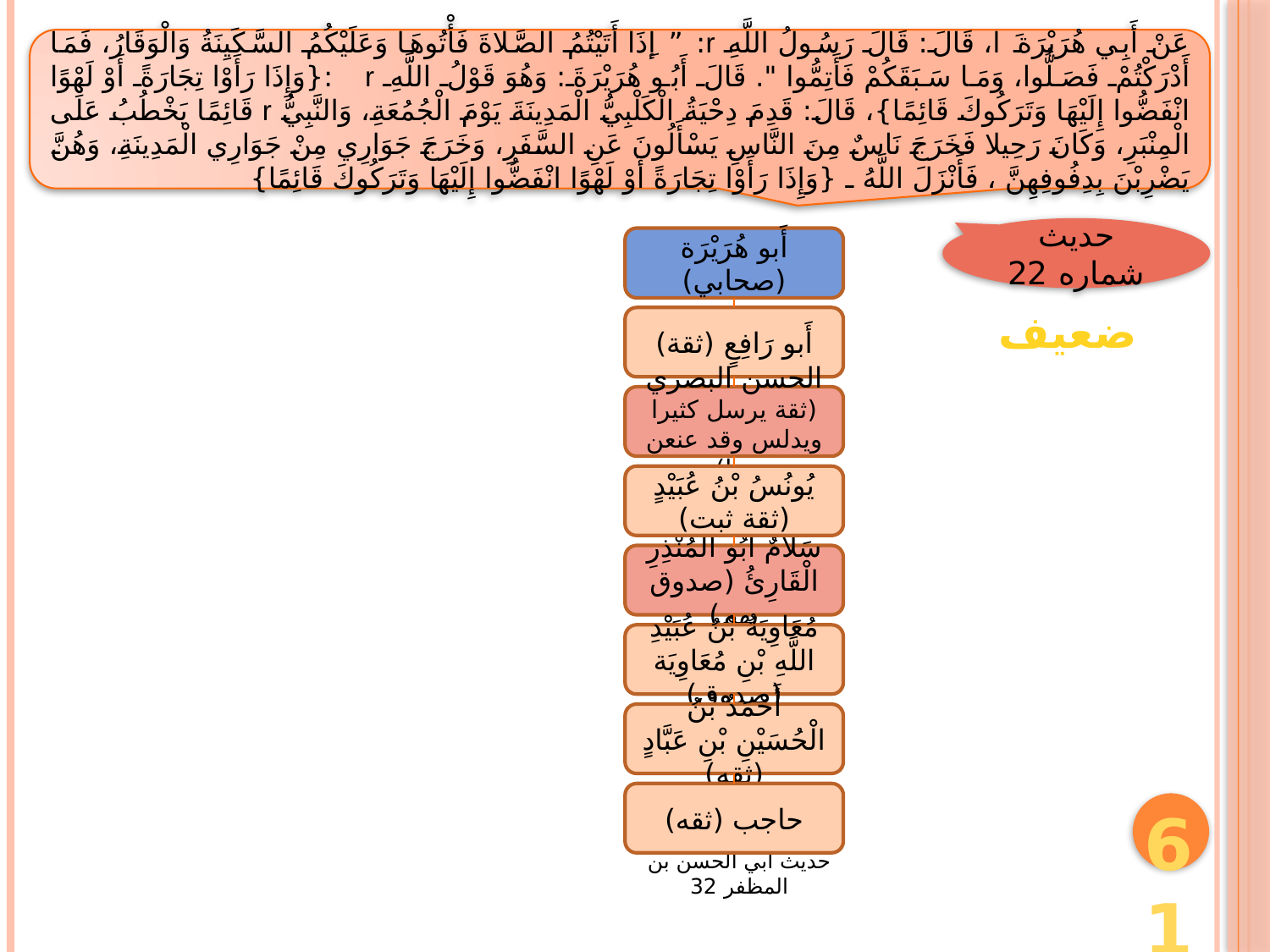

عَنْ أَبِي هُرَيْرَةَ ا، قَالَ: قَالَ رَسُولُ اللَّهِ r: ” إِذَا أَتَيْتُمُ الصَّلاةَ فَأْتُوهَا وَعَلَيْكُمُ السَّكَيِنَةُ وَالْوَقَارُ، فَمَا أَدْرَكْتُمْ فَصَلُّوا، وَمَا سَبَقَكُمْ فَأَتِمُّوا ". قَالَ أَبُو هُرَيْرَةَ: وَهُوَ قَوْلُ اللَّهِ r  :{وَإِذَا رَأَوْا تِجَارَةً أَوْ لَهْوًا انْفَضُّوا إِلَيْهَا وَتَرَكُوكَ قَائِمًا}، قَالَ: قَدِمَ دِحْيَةُ الْكَلْبِيُّ الْمَدِينَةَ يَوْمَ الْجُمُعَةِ، وَالنَّبِيُّ r قَائِمًا يَخْطُبُ عَلَى الْمِنْبَرِ، وَكَانَ رَحِيلا فَخَرَجَ نَاسٌ مِنَ النَّاسِ يَسْأَلُونَ عَنِ السَّفَرِ، وَخَرَجَ جَوَارِي مِنْ جَوَارِي الْمَدِينَةِ، وَهُنَّ يَضْرِبْنَ بِدِفُوفِهِنَّ ، فَأَنْزَلَ اللَّهُ ـ {وَإِذَا رَأَوْا تِجَارَةً أَوْ لَهْوًا انْفَضُّوا إِلَيْهَا وَتَرَكُوكَ قَائِمًا}
حديث شماره 22
أَبو هُرَيْرَة (صحابي)
ضعيف
أَبو رَافِعٍ (ثقة)
الحسن البصري (ثقة يرسل كثيرا ويدلس وقد عنعن هنا)
يُونُسُ بْنُ عُبَيْدٍ (ثقة ثبت)
سَلامٌ أَبُو الْمُنْذِرِ الْقَارِئُ (صدوق يهم)
مُعَاوِيَةُ بْنُ عُبَيْدِ اللَّهِ بْنِ مُعَاوِيَة (صدوق)
أَحْمَدُ بْنُ الْحُسَيْنِ بْنِ عَبَّادٍ (ثقه)
حاجب (ثقه)
61
حديث أبي الحسن بن المظفر 32